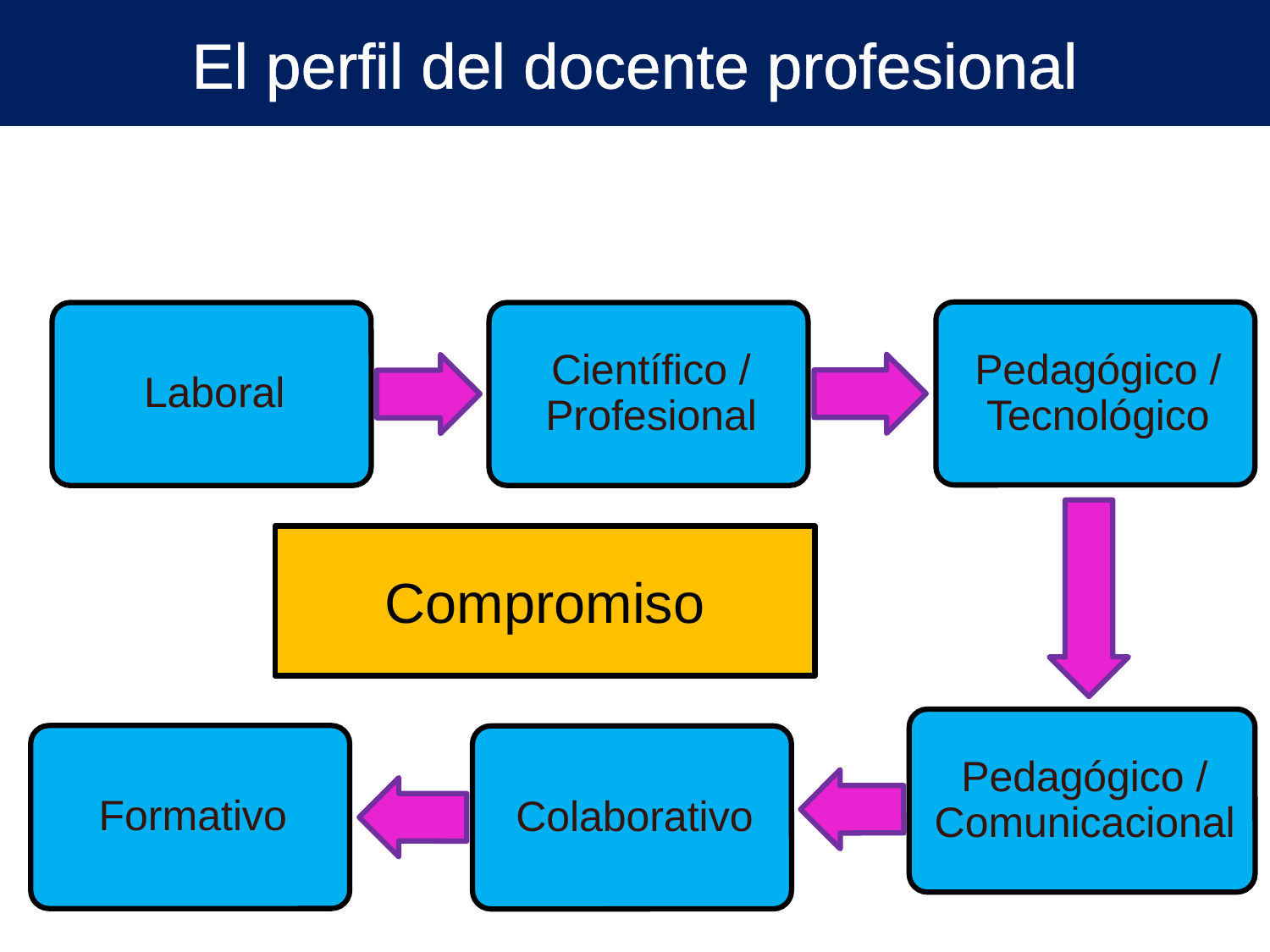

# El perfil del docente profesional
Laboral

Científico / Profesional

Pedagógico / Tecnológico

Pedagógico / Comunicacional

Colaborativo

Formativo
Compromiso